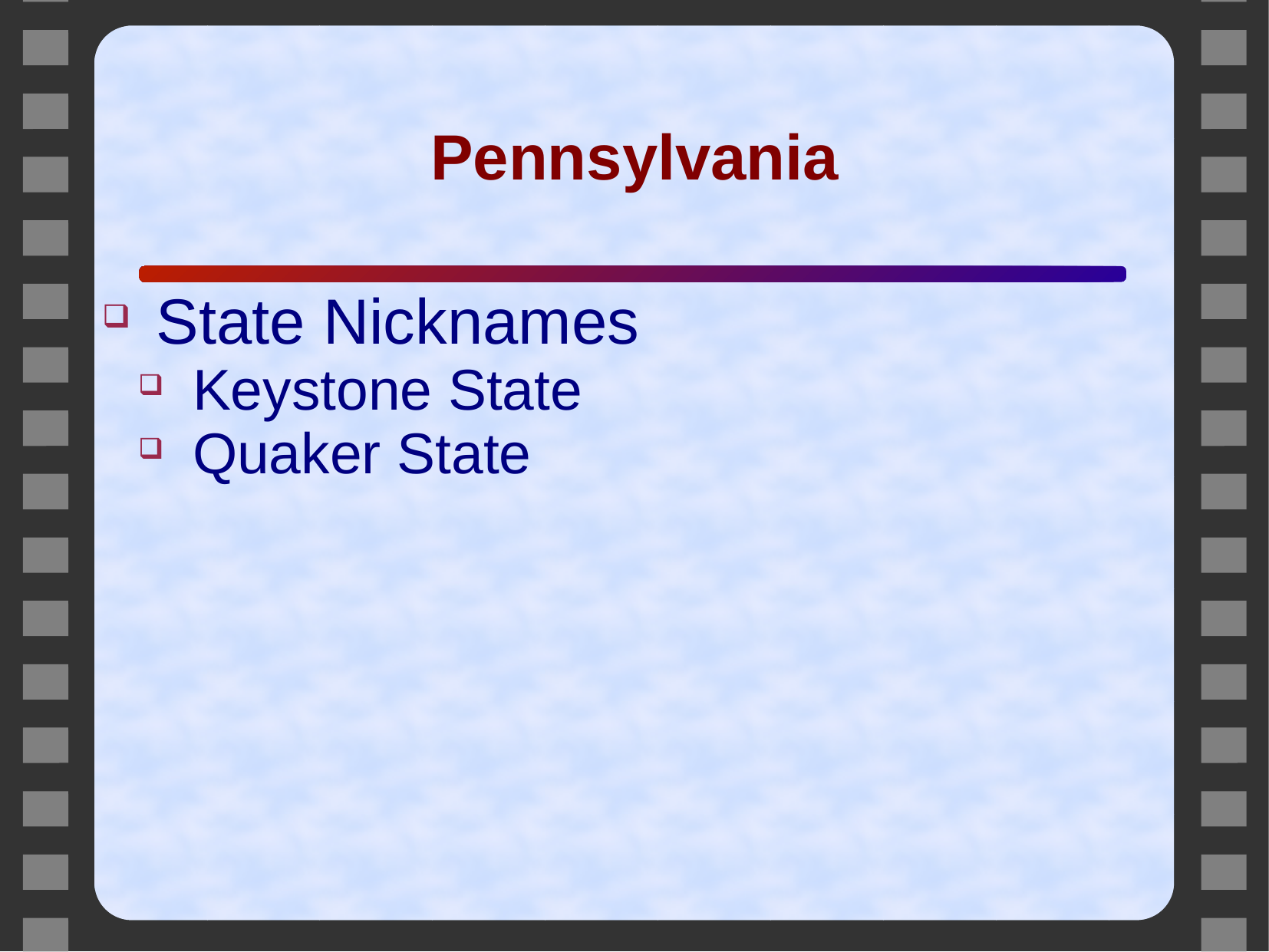

# Pennsylvania
State Nicknames
Keystone State
Quaker State